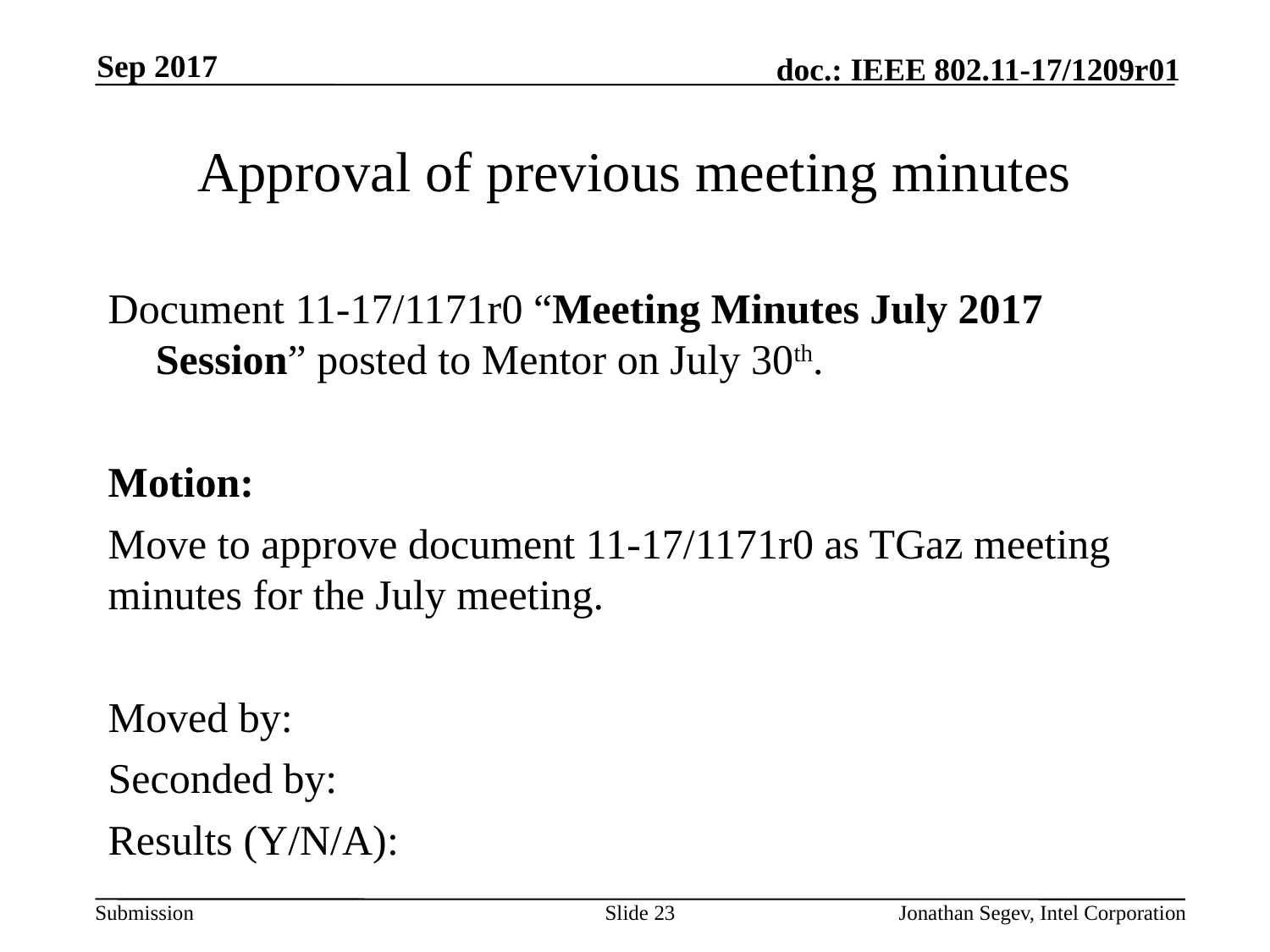

Sep 2017
# Approval of previous meeting minutes
Document 11-17/1171r0 “Meeting Minutes July 2017 Session” posted to Mentor on July 30th.

Motion:
Move to approve document 11-17/1171r0 as TGaz meeting minutes for the July meeting.

Moved by:
Seconded by:
Results (Y/N/A):

Slide 23
Jonathan Segev, Intel Corporation